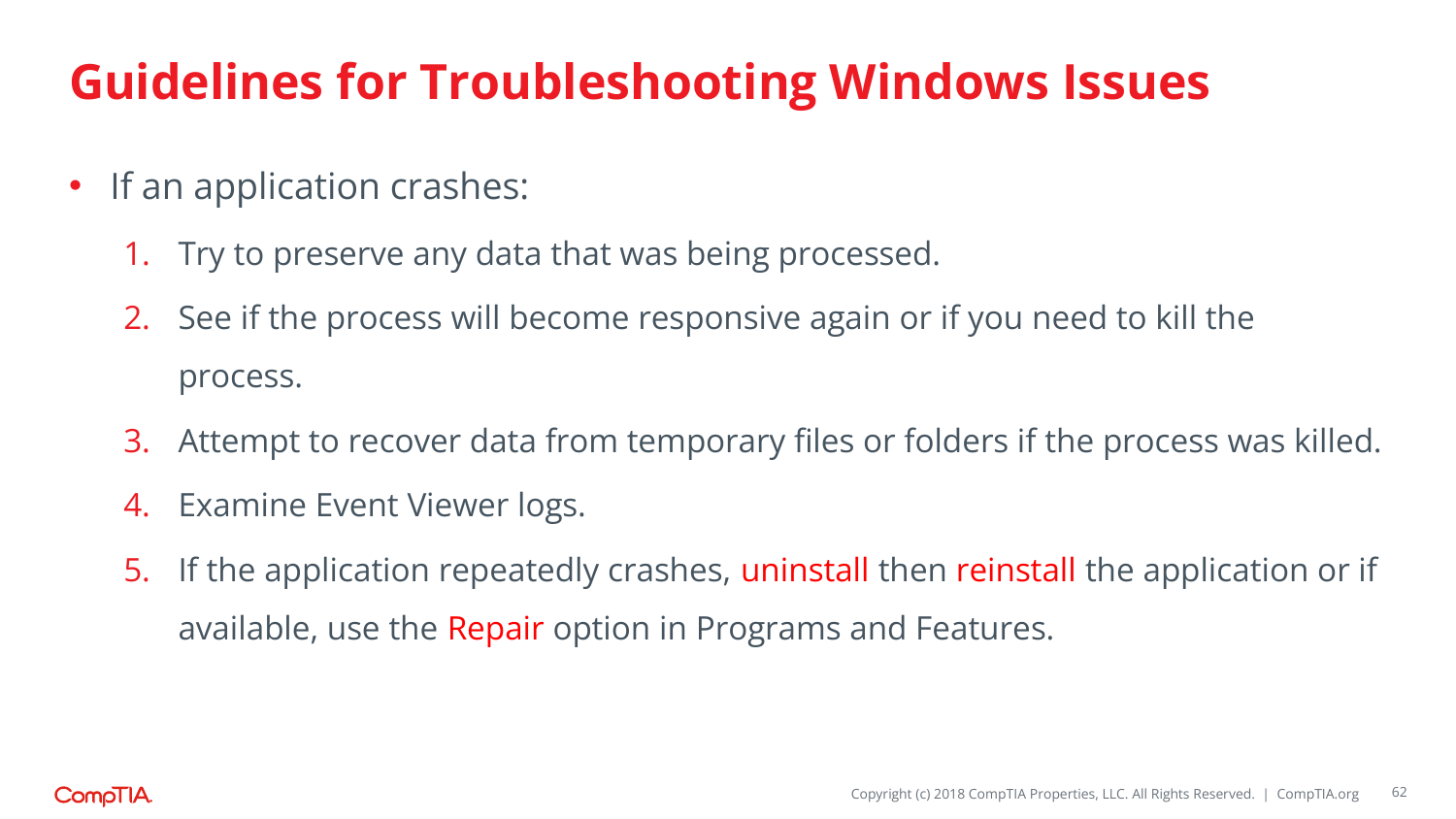

# Guidelines for Troubleshooting Windows Issues
If an application crashes:
Try to preserve any data that was being processed.
See if the process will become responsive again or if you need to kill the process.
Attempt to recover data from temporary files or folders if the process was killed.
Examine Event Viewer logs.
If the application repeatedly crashes, uninstall then reinstall the application or if available, use the Repair option in Programs and Features.
62